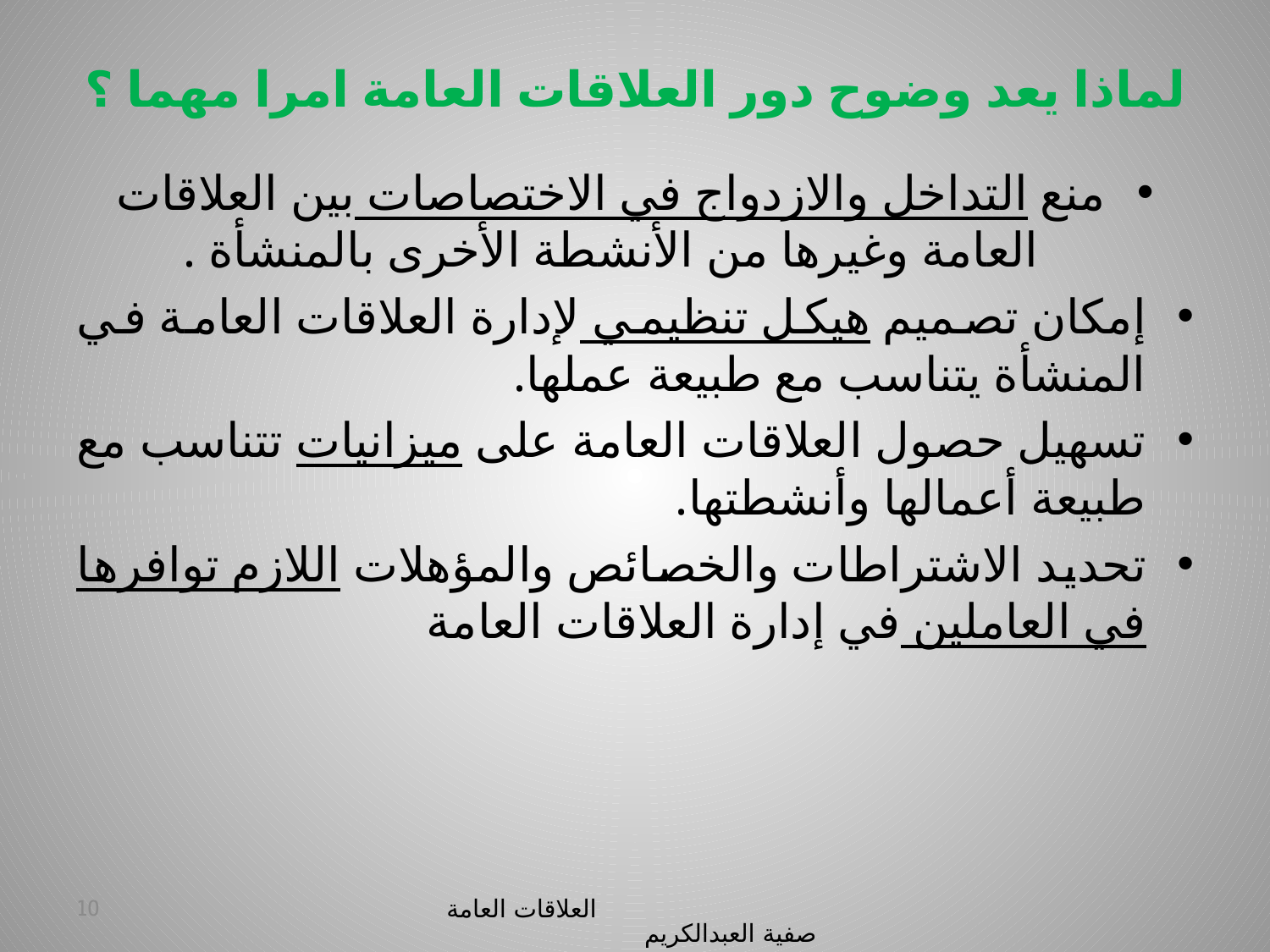

# لماذا يعد وضوح دور العلاقات العامة امرا مهما ؟
منع التداخل والازدواج في الاختصاصات بين العلاقات العامة وغيرها من الأنشطة الأخرى بالمنشأة .
إمكان تصميم هيكل تنظيمي لإدارة العلاقات العامة في المنشأة يتناسب مع طبيعة عملها.
تسهيل حصول العلاقات العامة على ميزانيات تتناسب مع طبيعة أعمالها وأنشطتها.
تحديد الاشتراطات والخصائص والمؤهلات اللازم توافرها في العاملين في إدارة العلاقات العامة
10
العلاقات العامة                                                       صفية العبدالكريم